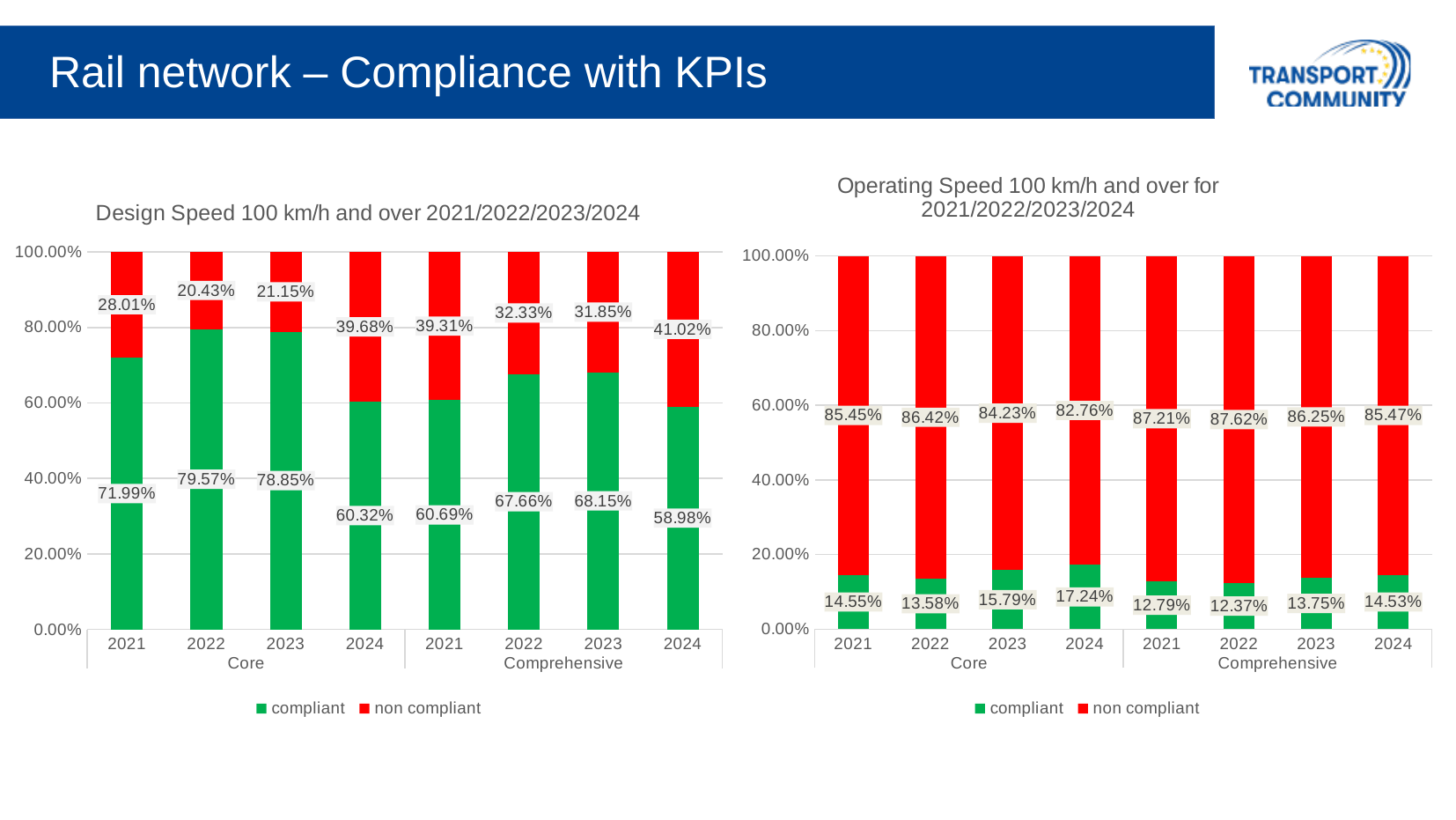

# Rail network – Compliance with KPIs

### Chart: Operating Speed 100 km/h and over for 2021/2022/2023/2024

| Category | compliant  | non compliant |
|---|---|---|
| 2021 | 0.1455 | 0.8545 |
| 2022 | 0.1358 | 0.8642 |
| 2023 | 0.1579 | 0.8423 |
| 2024 | 0.1724 | 0.8276 |
| 2021 | 0.1279 | 0.8721 |
| 2022 | 0.1237 | 0.8762 |
| 2023 | 0.1375 | 0.8625 |
| 2024 | 0.1453 | 0.8547 |

### Chart: Design Speed 100 km/h and over 2021/2022/2023/2024

| Category | compliant  | non compliant |
|---|---|---|
| 2021 | 0.7199 | 0.2801 |
| 2022 | 0.7957 | 0.2043 |
| 2023 | 0.7885 | 0.2115 |
| 2024 | 0.6032269257460097 | 0.39677307425399033 |
| 2021 | 0.6069 | 0.3931 |
| 2022 | 0.6766 | 0.3233 |
| 2023 | 0.6815 | 0.3185 |
| 2024 | 0.589835728952772 | 0.41016427104722797 |